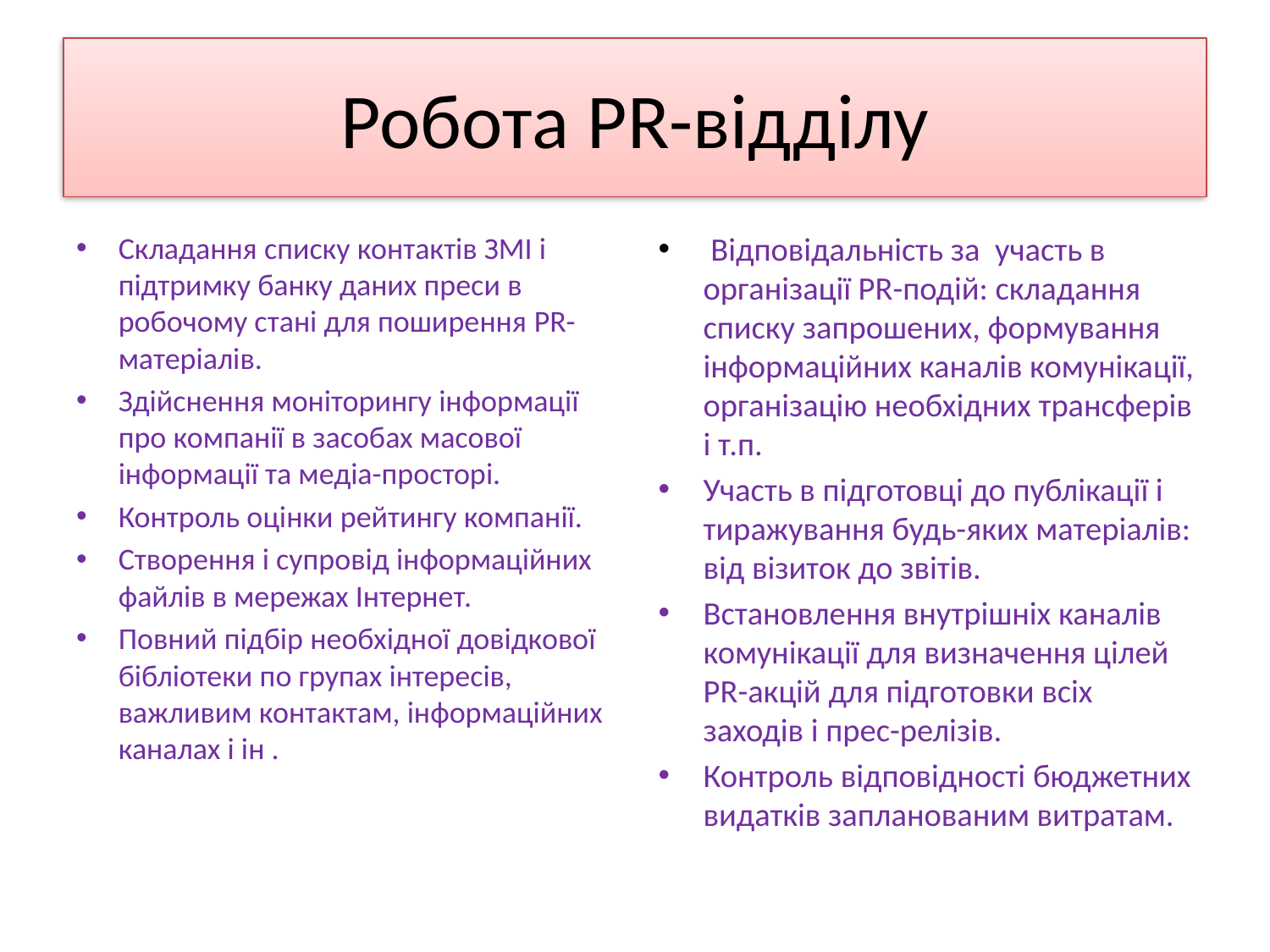

# Робота PR-відділу
Складання списку контактів ЗМІ і підтримку банку даних преси в робочому стані для поширення PR-матеріалів.
Здійснення моніторингу інформації про компанії в засобах масової інформації та медіа-просторі.
Контроль оцінки рейтингу компанії.
Створення і супровід інформаційних файлів в мережах Інтернет.
Повний підбір необхідної довідкової бібліотеки по групах інтересів, важливим контактам, інформаційних каналах і ін .

 Відповідальність за  участь в організації PR-подій: складання списку запрошених, формування інформаційних каналів комунікації, організацію необхідних трансферів і т.п.
Участь в підготовці до публікації і тиражування будь-яких матеріалів: від візиток до звітів.
Встановлення внутрішніх каналів комунікації для визначення цілей PR-акцій для підготовки всіх заходів і прес-релізів.
Контроль відповідності бюджетних видатків запланованим витратам.